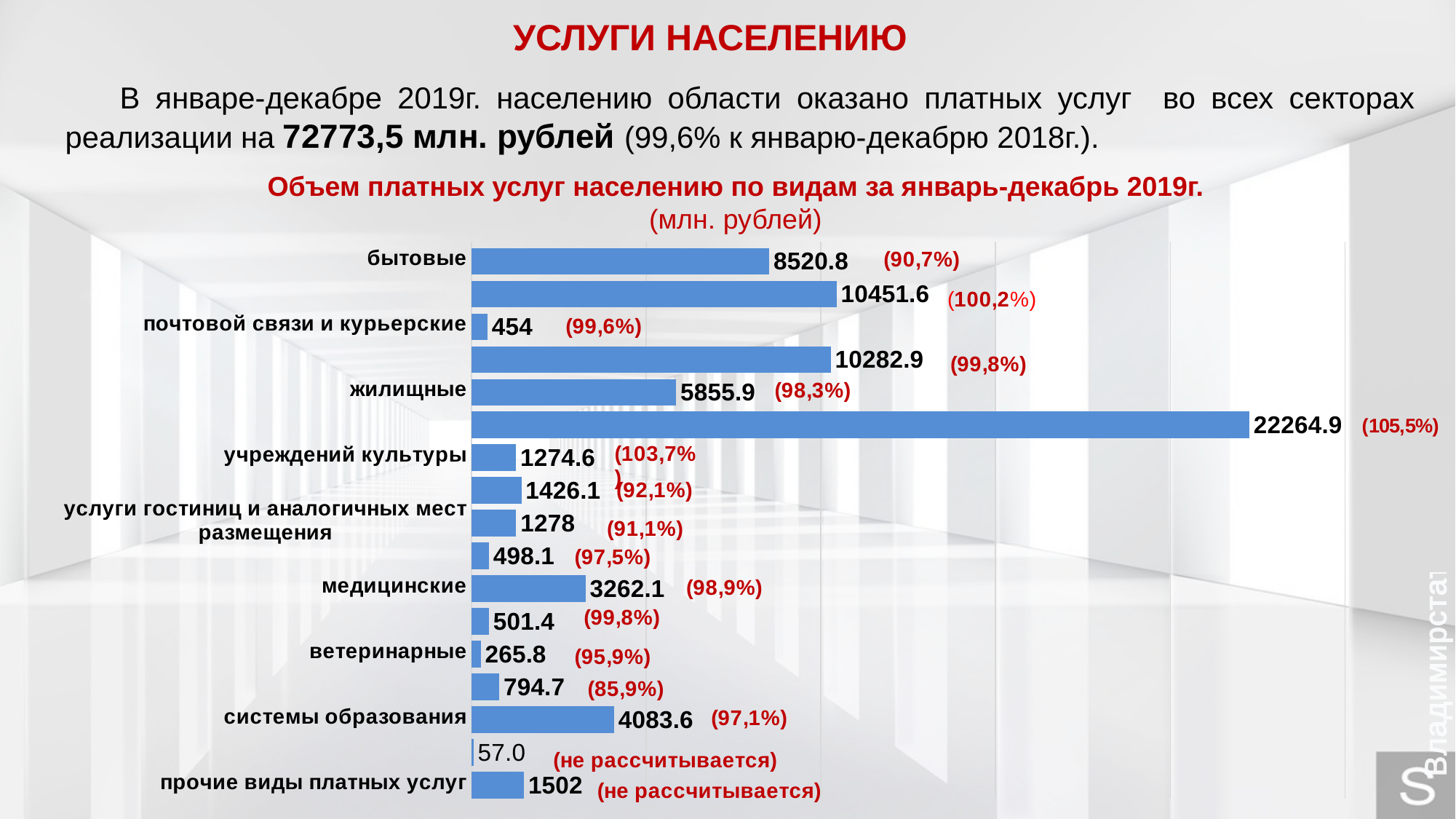

УСЛУГИ НАСЕЛЕНИЮ
В январе-декабре 2019г. населению области оказано платных услуг  во всех секторах реализации на 72773,5 млн. рублей (99,6% к январю-декабрю 2018г.).

Объем платных услуг населению по видам за январь-декабрь 2019г.
(млн. рублей)

### Chart

| Category | Ряд 1 | Столбец1 |
|---|---|---|
| прочие виды платных услуг | 1502.0 | None |
| социальные услуги | 57.0 | None |
| системы образования | 4083.6 | None |
| юридические | 794.7 | None |
| ветеринарные | 265.8 | None |
| специализированные коллективные средства размещения | 501.4 | None |
| медицинские | 3262.1 | None |
| физической культуры и спорта | 498.1 | None |
| услуги гостиниц и аналогичных мест размещения | 1278.0 | None |
| туристских агентств, туроператоров | 1426.1 | None |
| учреждений культуры | 1274.6 | None |
| коммунальные | 22264.9 | None |
| жилищные | 5855.9 | None |
| телекоммуникационные | 10282.9 | None |
| почтовой связи и курьерские | 454.0 | None |
| транспорта | 10451.6 | None |
| бытовые | 8520.8 | None |
Владимирстат